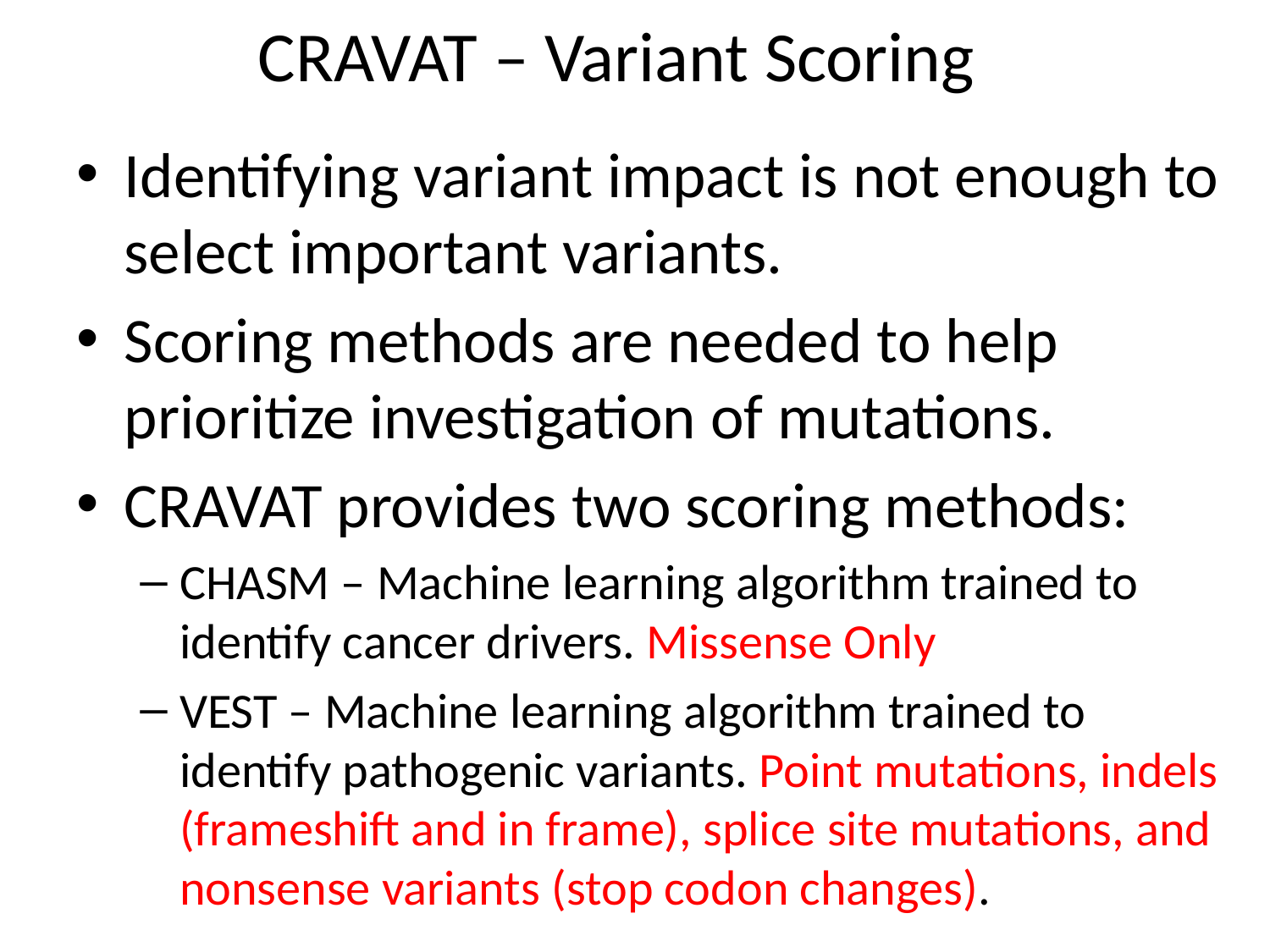

# CRAVAT – Variant Scoring

Identifying variant impact is not enough to select important variants.
Scoring methods are needed to help prioritize investigation of mutations.
CRAVAT provides two scoring methods:
CHASM – Machine learning algorithm trained to identify cancer drivers. Missense Only
VEST – Machine learning algorithm trained to identify pathogenic variants. Point mutations, indels (frameshift and in frame), splice site mutations, and nonsense variants (stop codon changes).